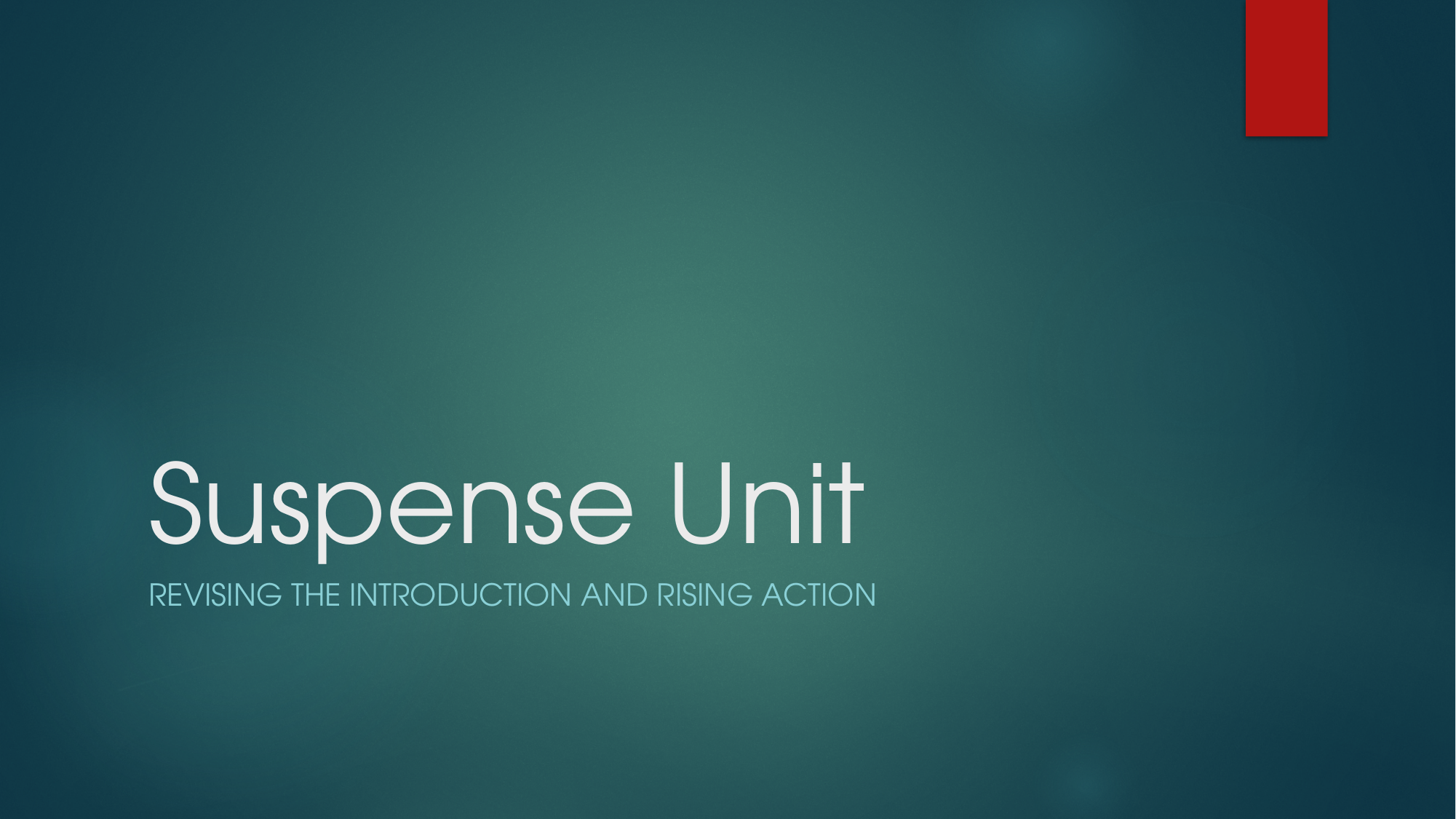

# Suspense Unit
Revising the Introduction and Rising Action